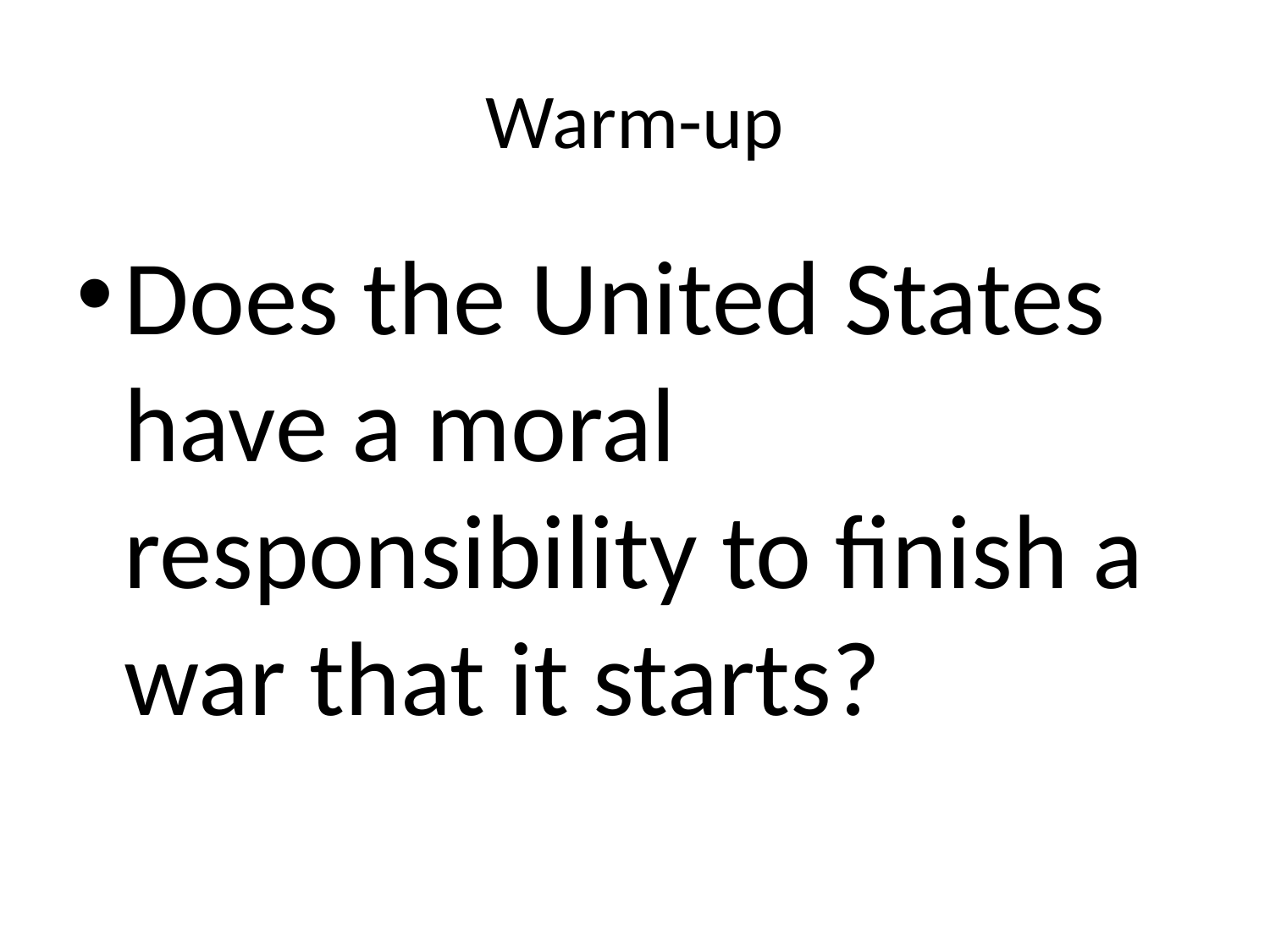

# Warm-up
Does the United States have a moral responsibility to finish a war that it starts?